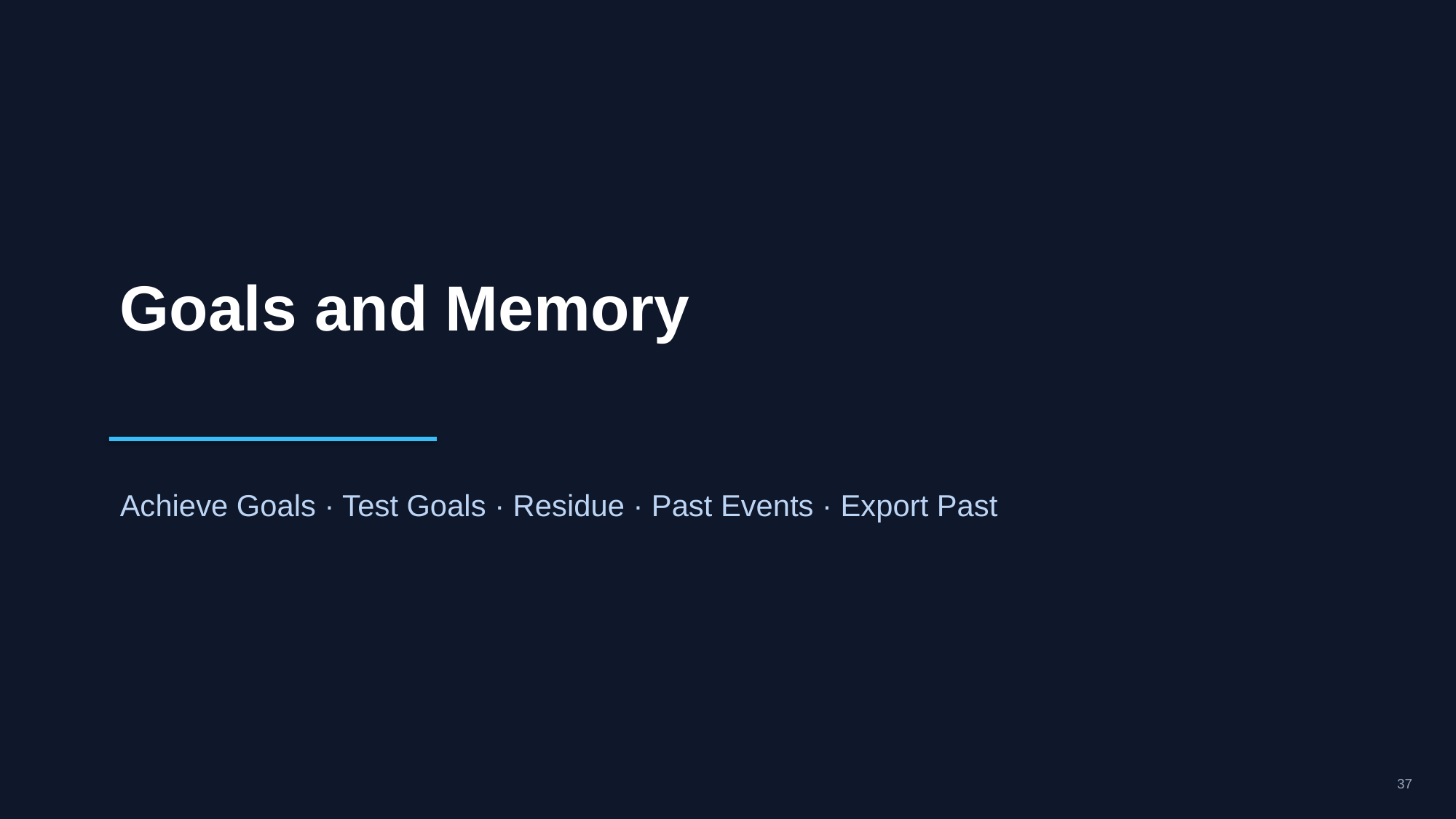

Goals and Memory

Achieve Goals · Test Goals · Residue · Past Events · Export Past
37